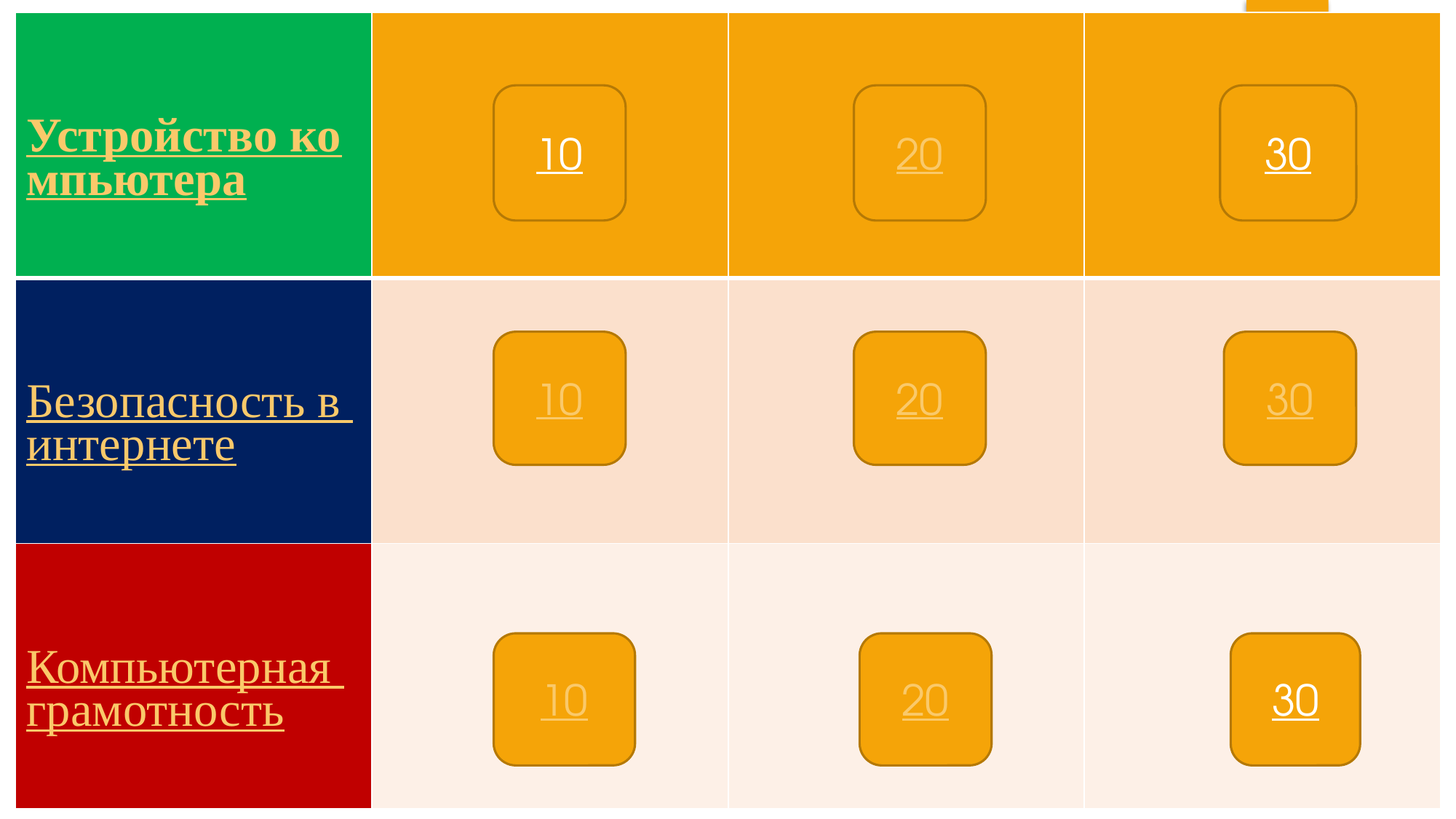

| Устройство компьютера |  |  |  |
| --- | --- | --- | --- |
| Безопасность в интернете |  |  |  |
| Компьютерная грамотность |  |  |  |
10
20
30
30
20
10
10
30
20